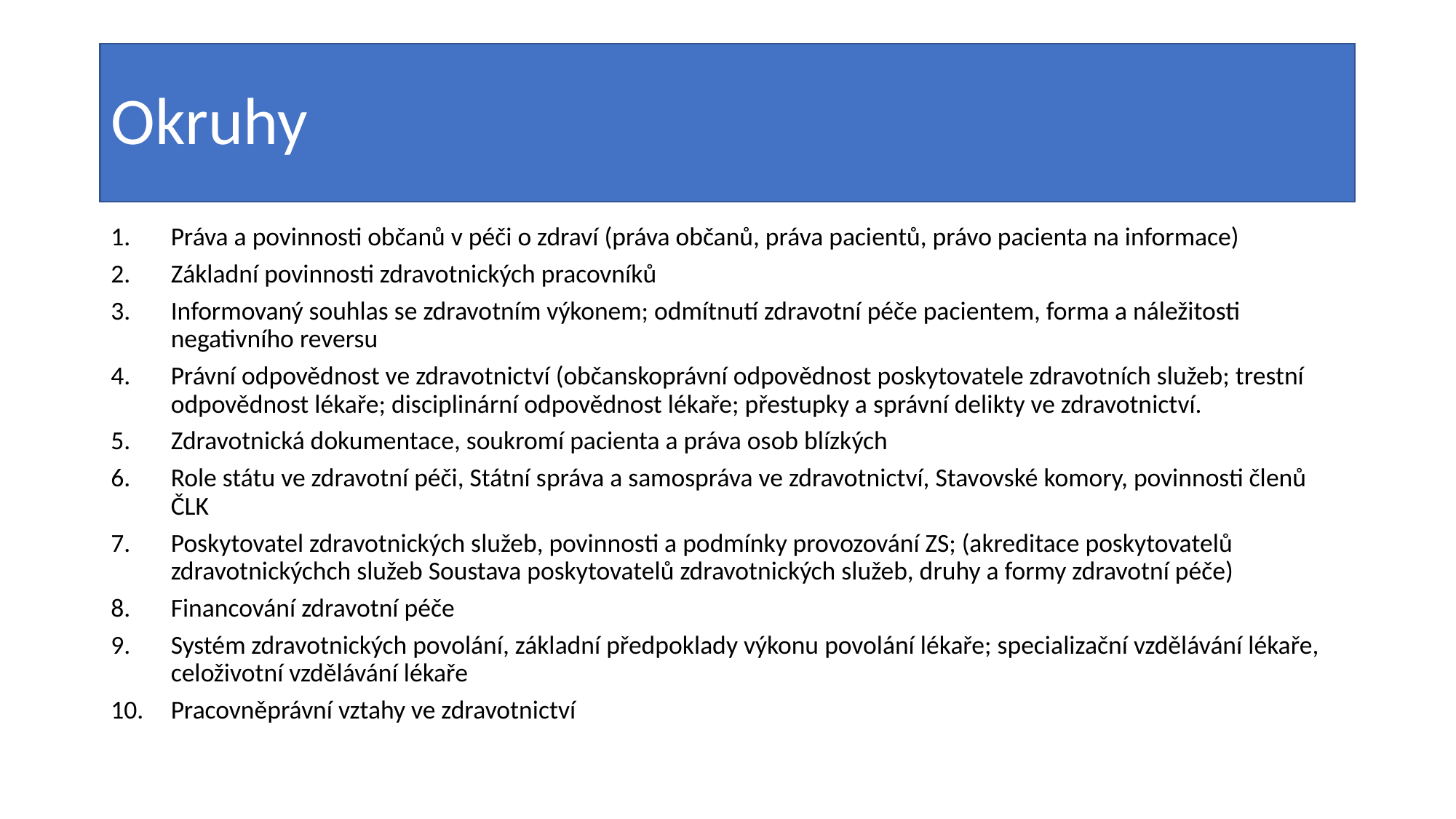

# Okruhy
Práva a povinnosti občanů v péči o zdraví (práva občanů, práva pacientů, právo pacienta na informace)
Základní povinnosti zdravotnických pracovníků
Informovaný souhlas se zdravotním výkonem; odmítnutí zdravotní péče pacientem, forma a náležitosti negativního reversu
Právní odpovědnost ve zdravotnictví (občanskoprávní odpovědnost poskytovatele zdravotních služeb; trestní odpovědnost lékaře; disciplinární odpovědnost lékaře; přestupky a správní delikty ve zdravotnictví.
Zdravotnická dokumentace, soukromí pacienta a práva osob blízkých
Role státu ve zdravotní péči, Státní správa a samospráva ve zdravotnictví, Stavovské komory, povinnosti členů ČLK
Poskytovatel zdravotnických služeb, povinnosti a podmínky provozování ZS; (akreditace poskytovatelů zdravotnickýchch služeb Soustava poskytovatelů zdravotnických služeb, druhy a formy zdravotní péče)
Financování zdravotní péče
Systém zdravotnických povolání, základní předpoklady výkonu povolání lékaře; specializační vzdělávání lékaře, celoživotní vzdělávání lékaře
Pracovněprávní vztahy ve zdravotnictví